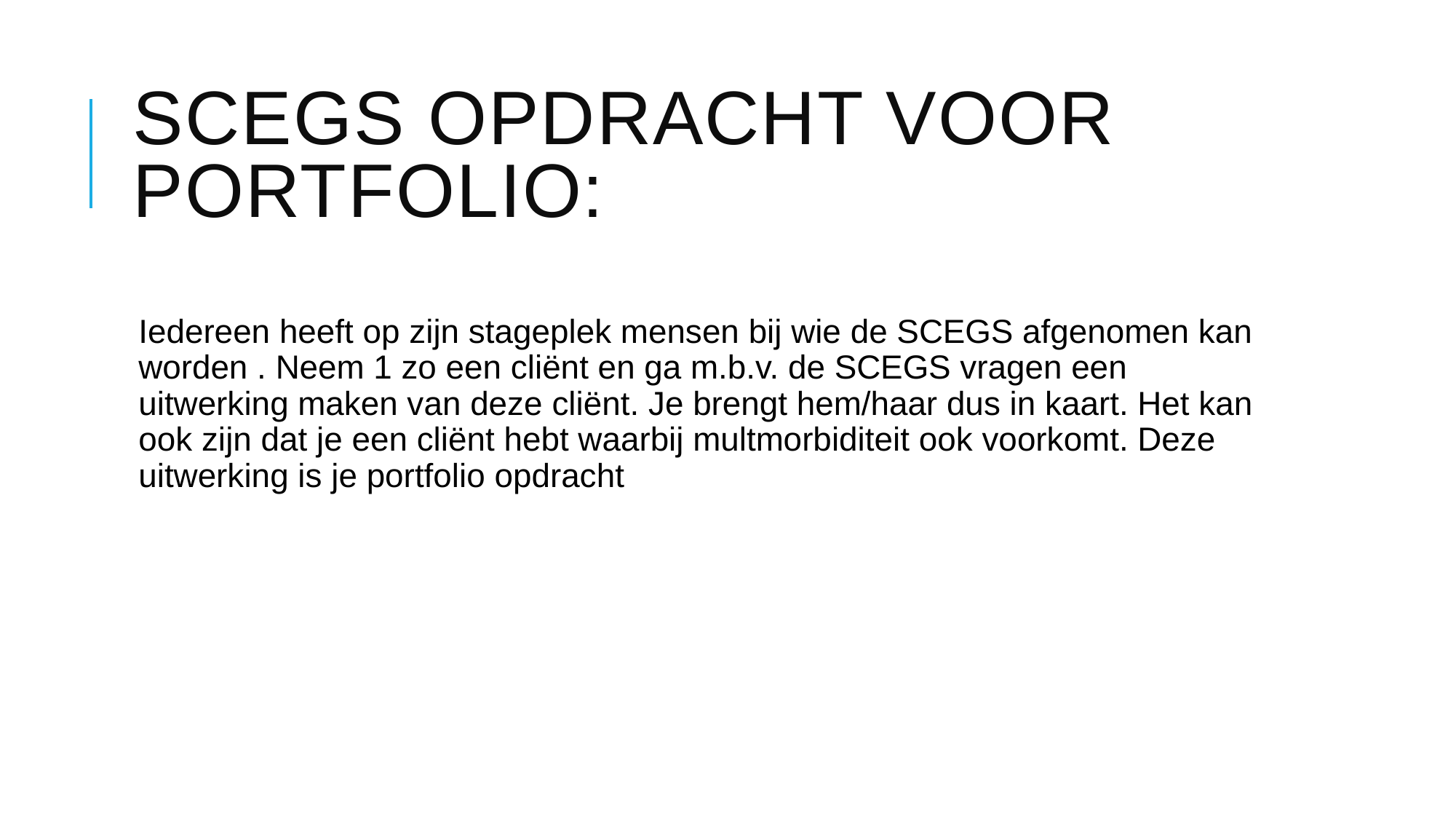

# SCEGS opdracht voor portfolio:
Iedereen heeft op zijn stageplek mensen bij wie de SCEGS afgenomen kan worden . Neem 1 zo een cliënt en ga m.b.v. de SCEGS vragen een uitwerking maken van deze cliënt. Je brengt hem/haar dus in kaart. Het kan ook zijn dat je een cliënt hebt waarbij multmorbiditeit ook voorkomt. Deze uitwerking is je portfolio opdracht